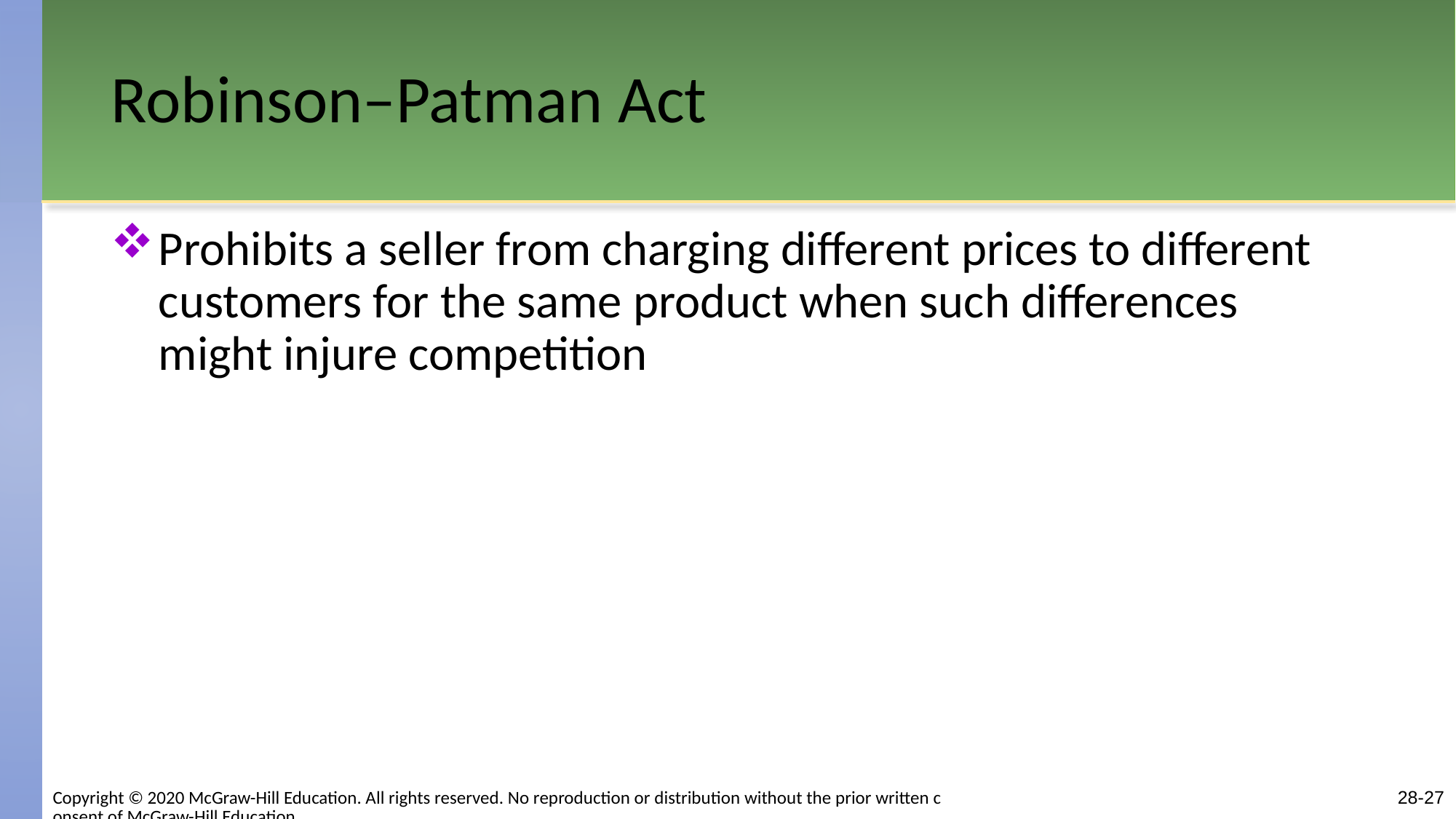

# Robinson–Patman Act
Prohibits a seller from charging different prices to different customers for the same product when such differences might injure competition

Copyright © 2020 McGraw-Hill Education. All rights reserved. No reproduction or distribution without the prior written consent of McGraw-Hill Education.
28-27